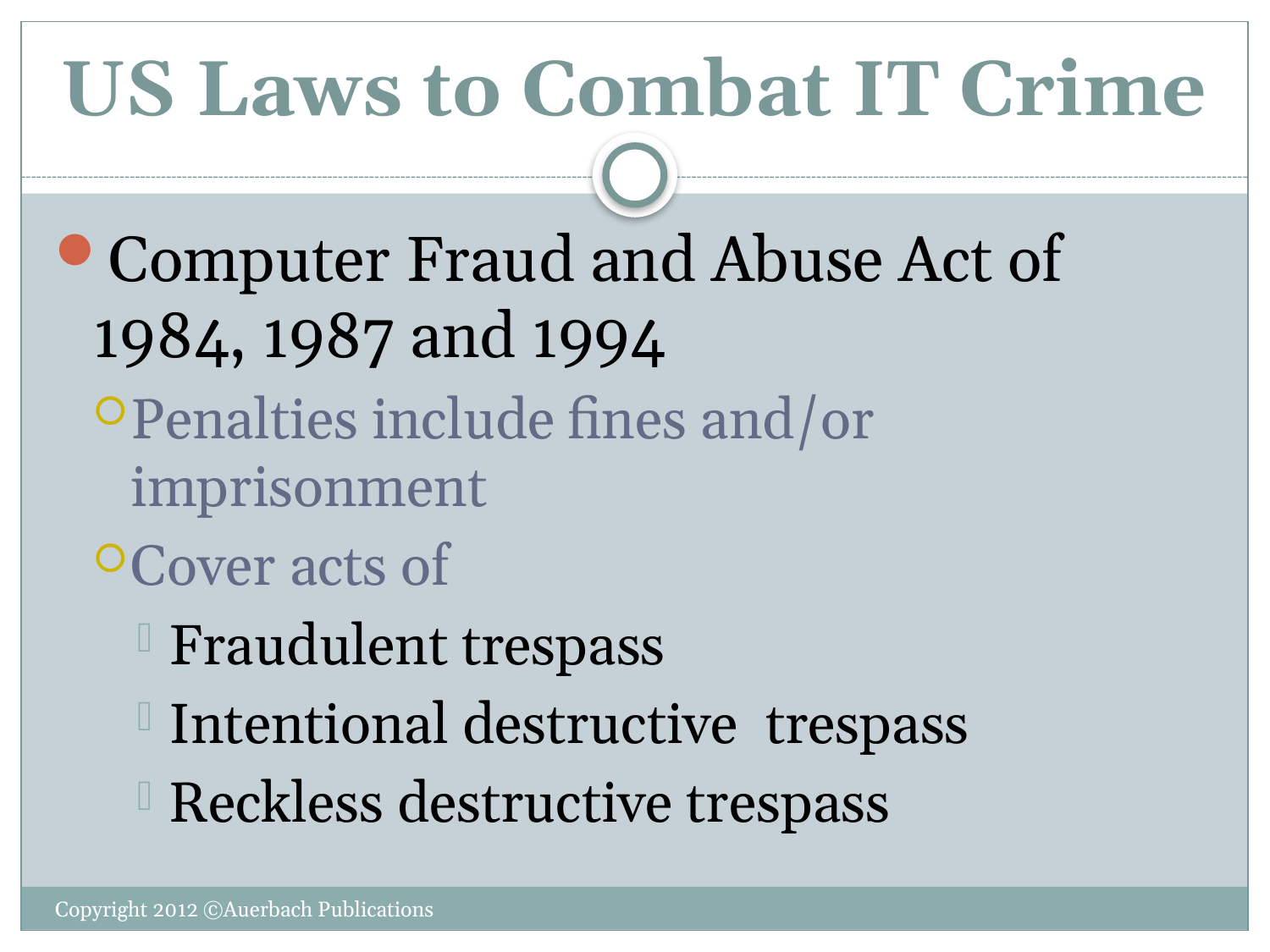

# US Laws to Combat IT Crime
Computer Fraud and Abuse Act of 1984, 1987 and 1994
Penalties include fines and/or imprisonment
Cover acts of
Fraudulent trespass
Intentional destructive  trespass
Reckless destructive trespass
Copyright 2012 ©Auerbach Publications